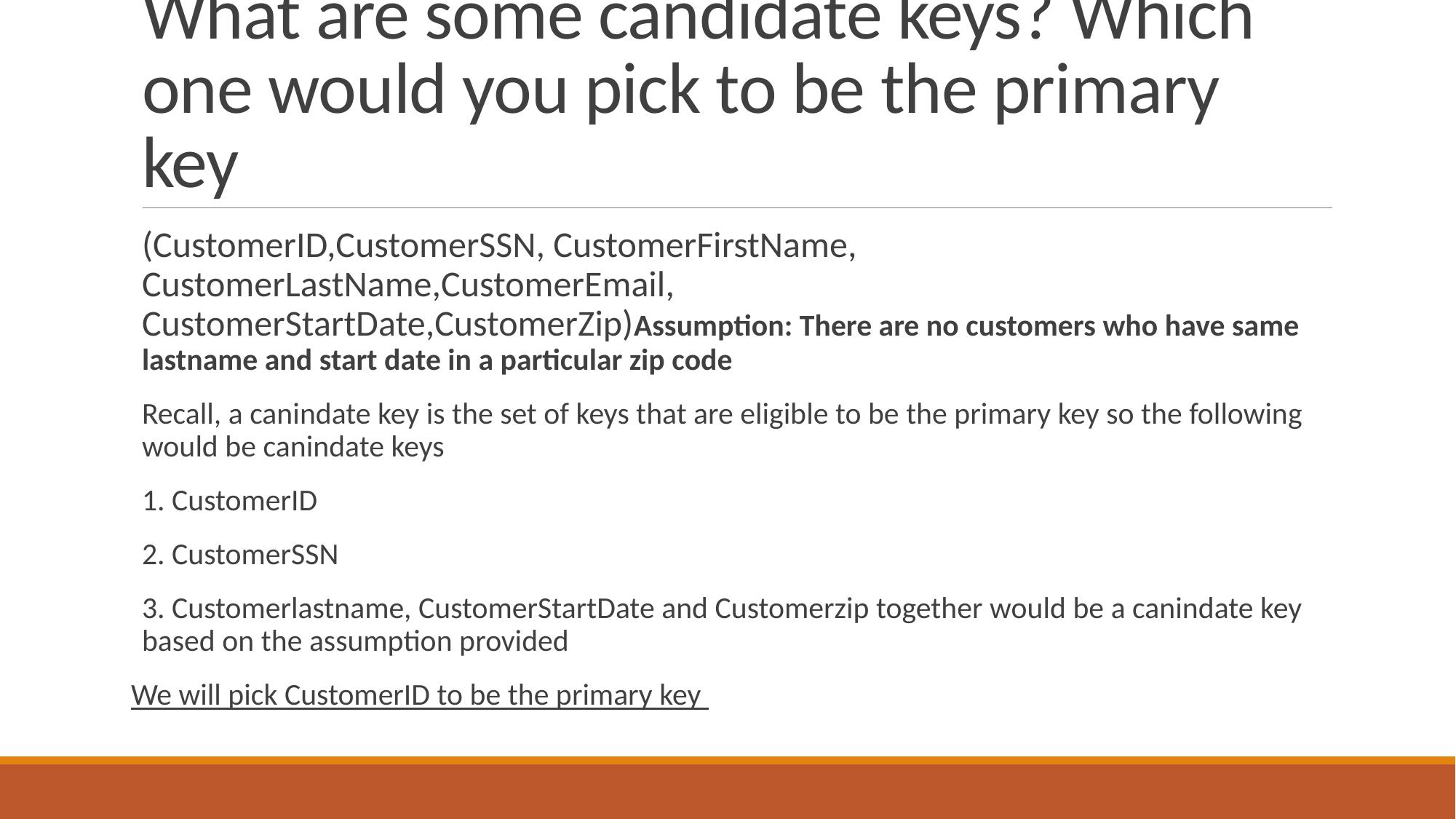

# What are some candidate keys? Which one would you pick to be the primary key
(CustomerID,CustomerSSN, CustomerFirstName, CustomerLastName,CustomerEmail, CustomerStartDate,CustomerZip)Assumption: There are no customers who have same lastname and start date in a particular zip code
Recall, a canindate key is the set of keys that are eligible to be the primary key so the following would be canindate keys
1. CustomerID
2. CustomerSSN
3. Customerlastname, CustomerStartDate and Customerzip together would be a canindate key based on the assumption provided
We will pick CustomerID to be the primary key